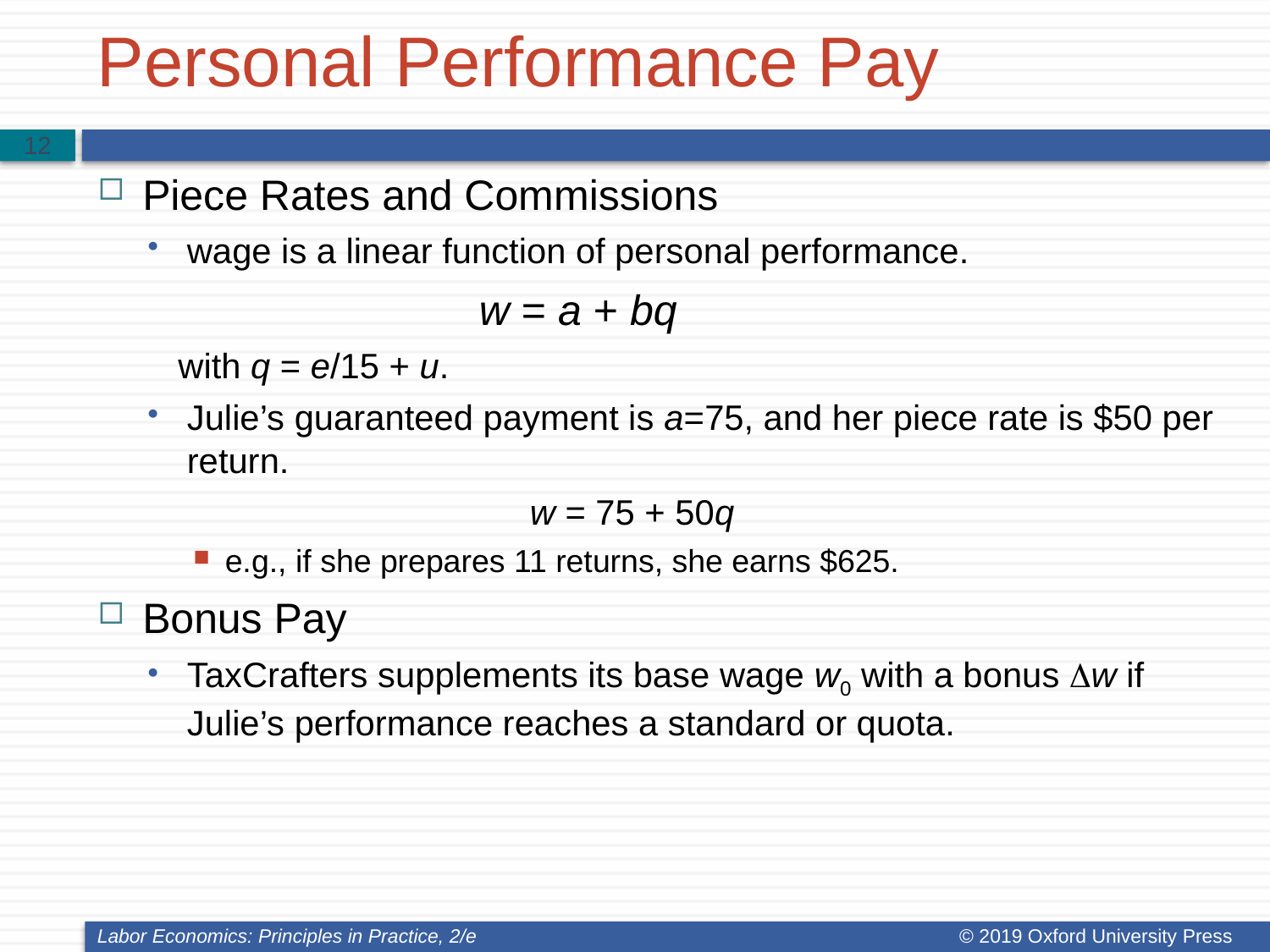

# Personal Performance Pay
12
Piece Rates and Commissions
wage is a linear function of personal performance.
			w = a + bq
   with q = e/15 + u.
Julie’s guaranteed payment is a=75, and her piece rate is $50 per return.
			w = 75 + 50q
e.g., if she prepares 11 returns, she earns $625.
Bonus Pay
TaxCrafters supplements its base wage w0 with a bonus Δw if Julie’s performance reaches a standard or quota.
Labor Economics: Principles in Practice, 2/e
© 2019 Oxford University Press